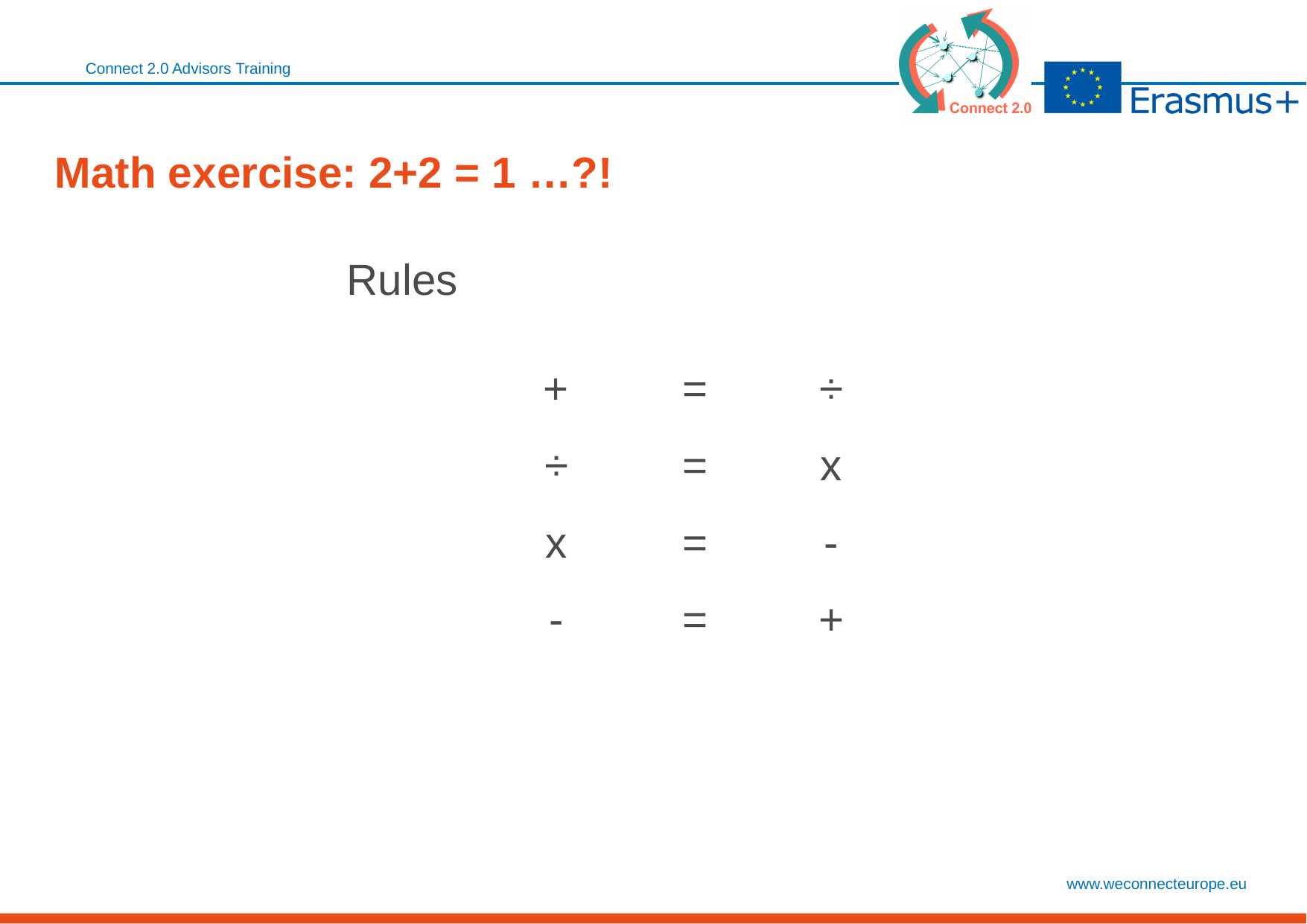

Connect 2.0 Advisors Training
# Math exercise: 2+2 = 1 …?!
| Rules |  |  |  |
| --- | --- | --- | --- |
|  | + | = | ÷ |
|  | ÷ | = | x |
|  | x | = | - |
|  | - | = | + |